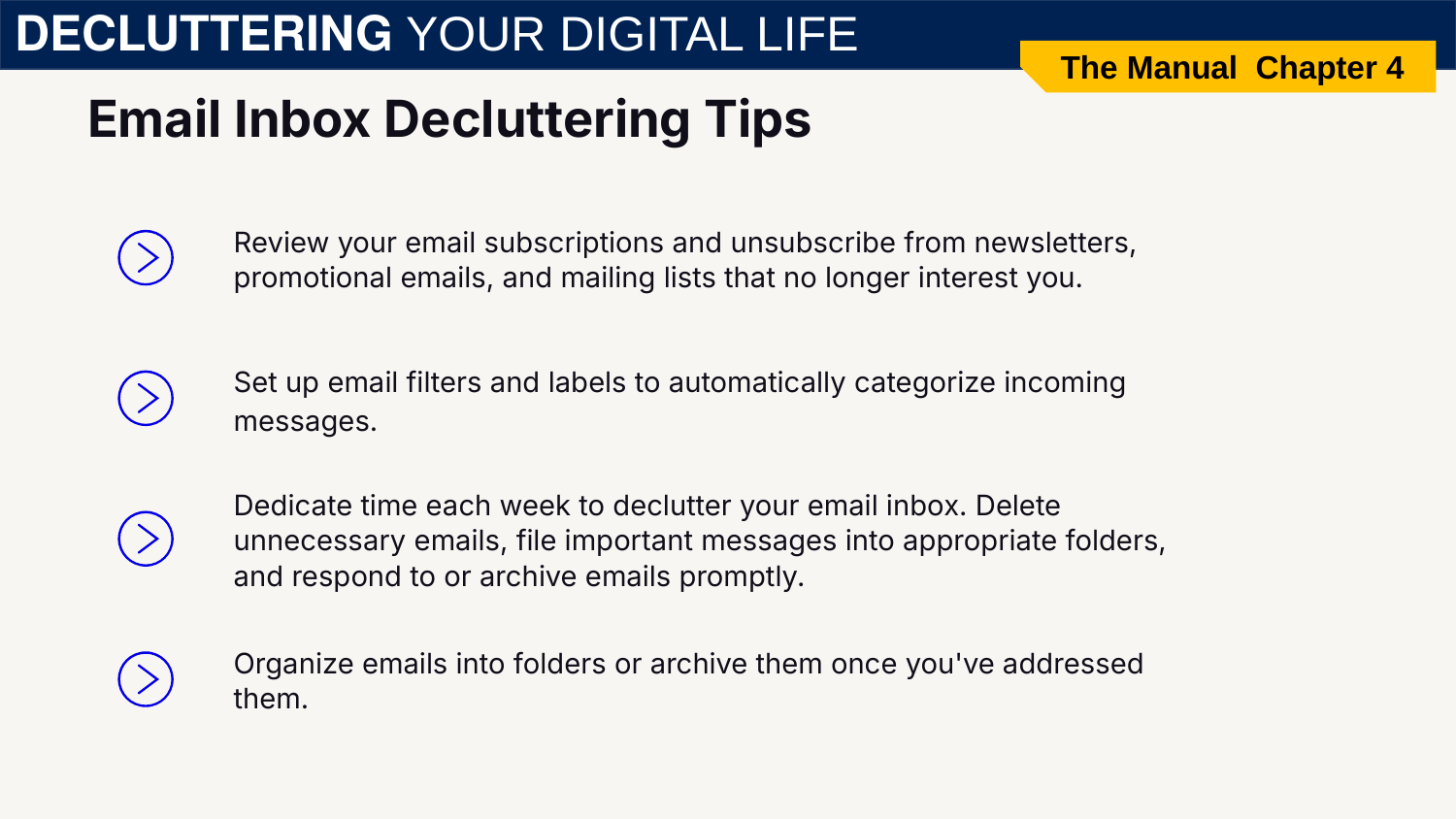

DECLUTTERING YOUR DIGITAL LIFE
The Manual  Chapter 4

# Email Inbox Decluttering Tips
Review your email subscriptions and unsubscribe from newsletters, promotional emails, and mailing lists that no longer interest you.

Set up email filters and labels to automatically categorize incoming messages.

Dedicate time each week to declutter your email inbox. Delete unnecessary emails, file important messages into appropriate folders, and respond to or archive emails promptly.

Organize emails into folders or archive them once you've addressed them.